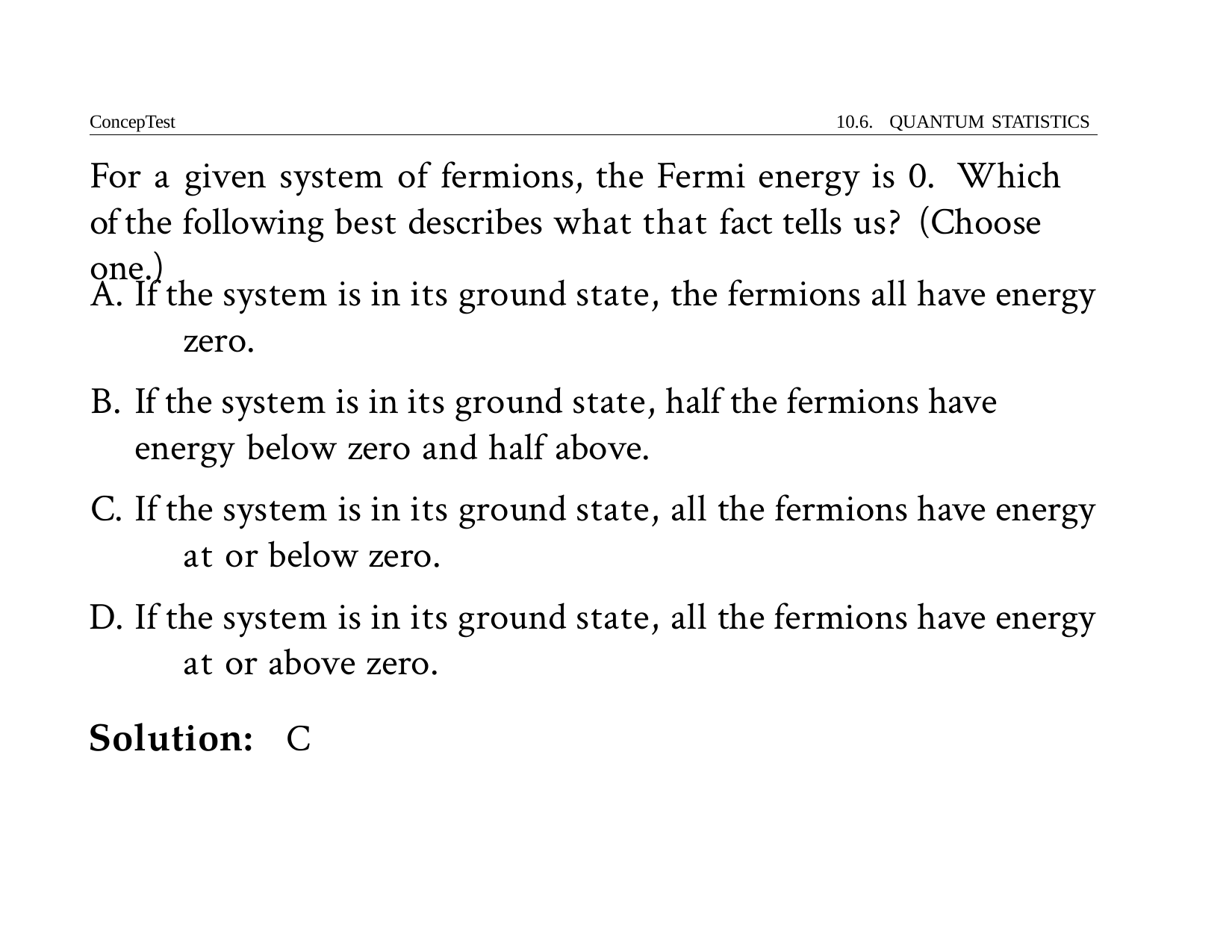

ConcepTest	10.6.  QUANTUM STATISTICS

# For a given system of fermions, the Fermi energy is 0.	Which of the following best describes what that fact tells us? (Choose one.)
If the system is in its ground state, the fermions all have energy 	zero.
If the system is in its ground state, half the fermions have energy 	below zero and half above.
If the system is in its ground state, all the fermions have energy 	at or below zero.
If the system is in its ground state, all the fermions have energy 	at or above zero.
Solution:	C